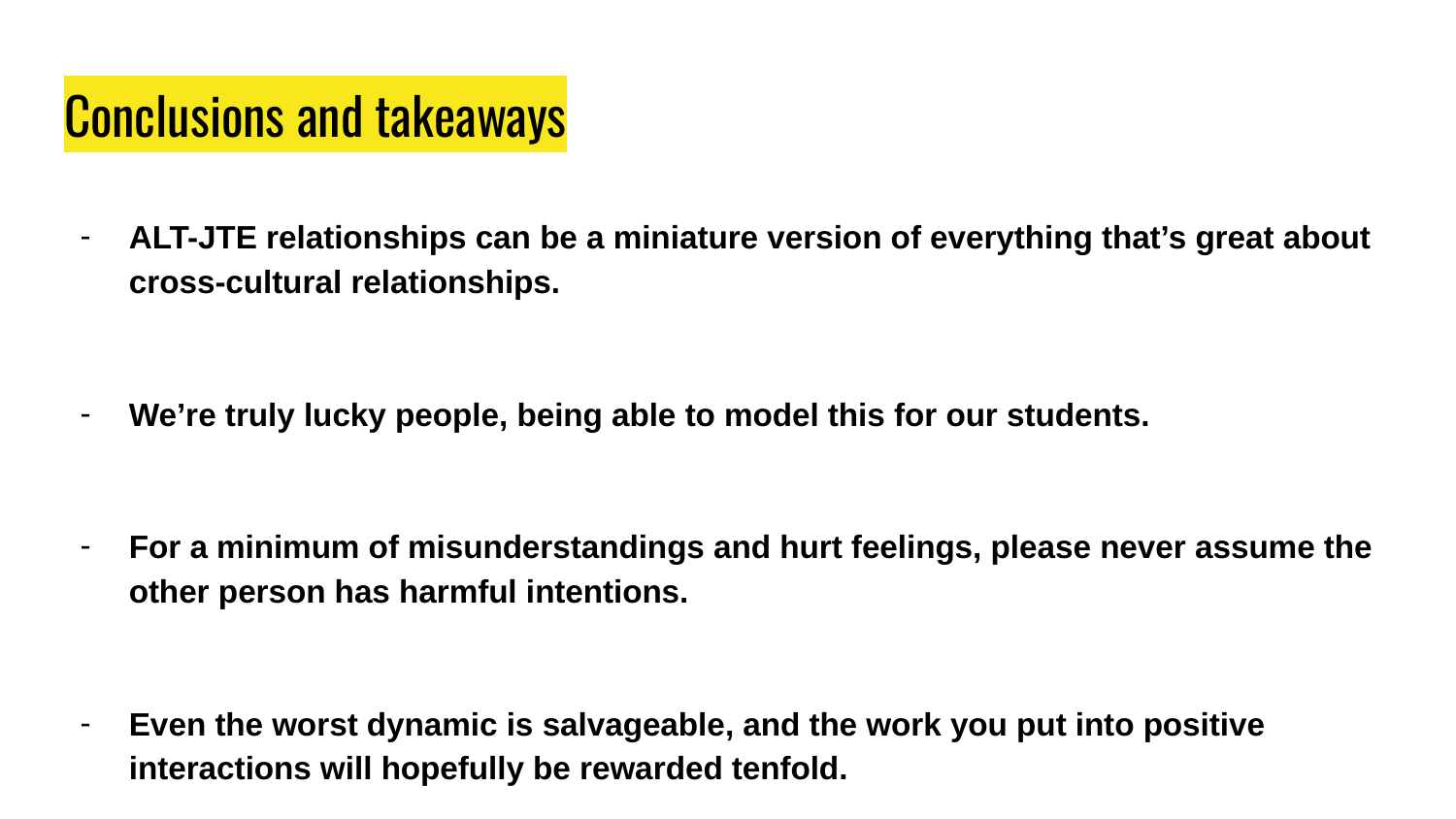

# Conclusions and takeaways
ALT-JTE relationships can be a miniature version of everything that’s great about cross-cultural relationships.

We’re truly lucky people, being able to model this for our students.

For a minimum of misunderstandings and hurt feelings, please never assume the other person has harmful intentions.

Even the worst dynamic is salvageable, and the work you put into positive interactions will hopefully be rewarded tenfold.